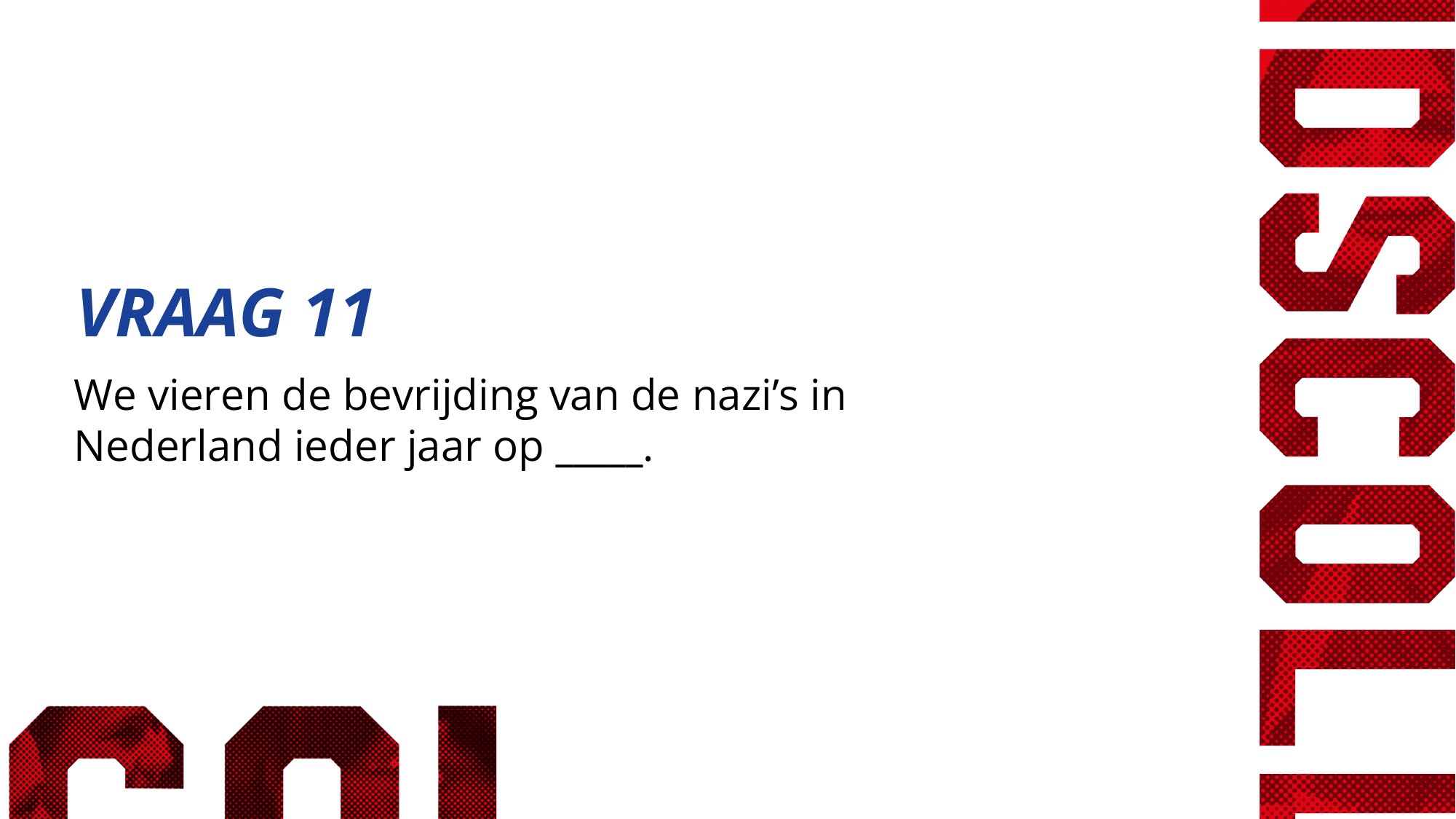

VRAAG 11
We vieren de bevrijding van de nazi’s in Nederland ieder jaar op _____.